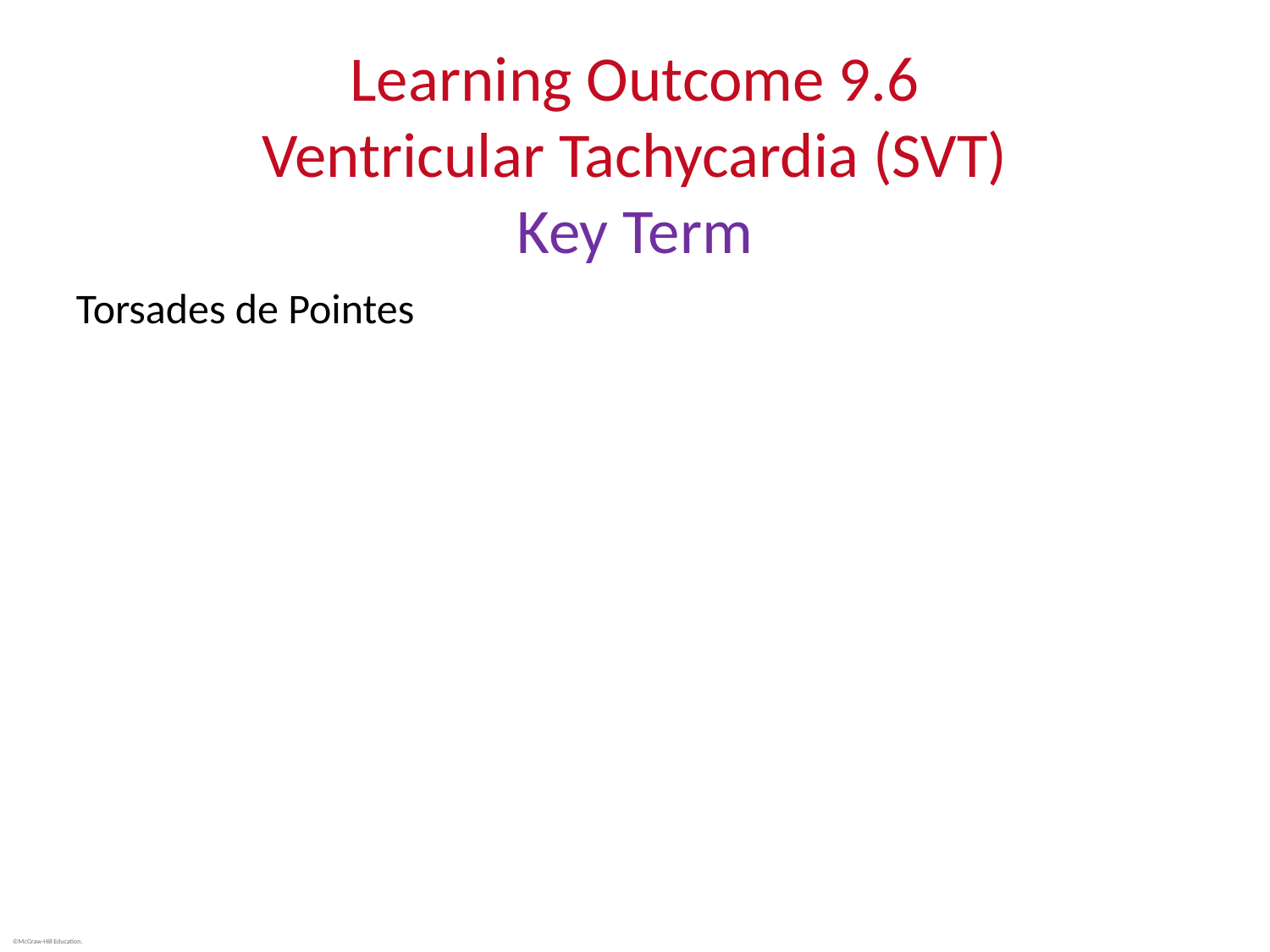

# Learning Outcome 9.6 Ventricular Tachycardia (SVT) Key Term
Torsades de Pointes